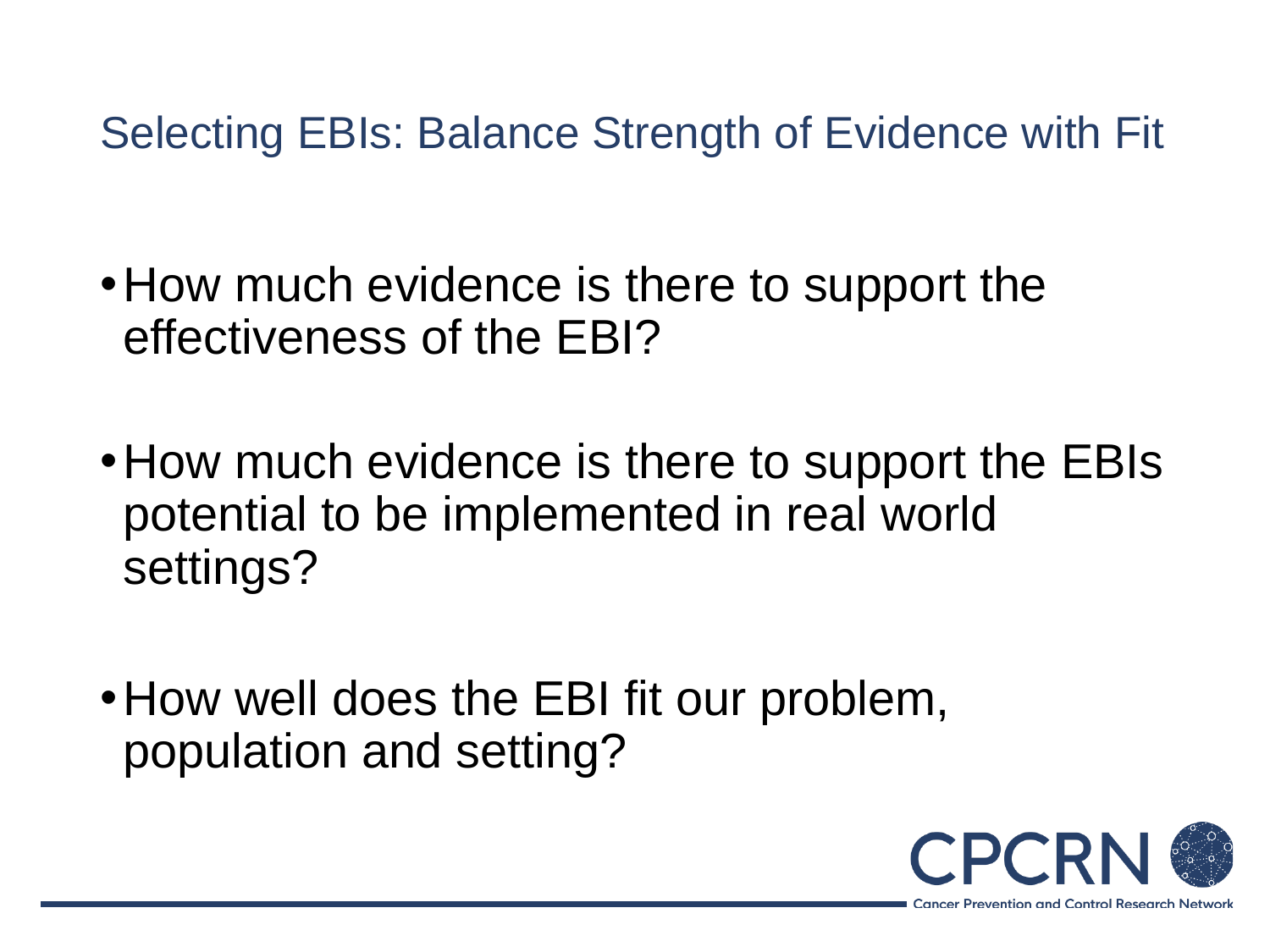

# Selecting EBIs: Balance Strength of Evidence with Fit
How much evidence is there to support the effectiveness of the EBI?
How much evidence is there to support the EBIs potential to be implemented in real world settings?

How well does the EBI fit our problem, population and setting?